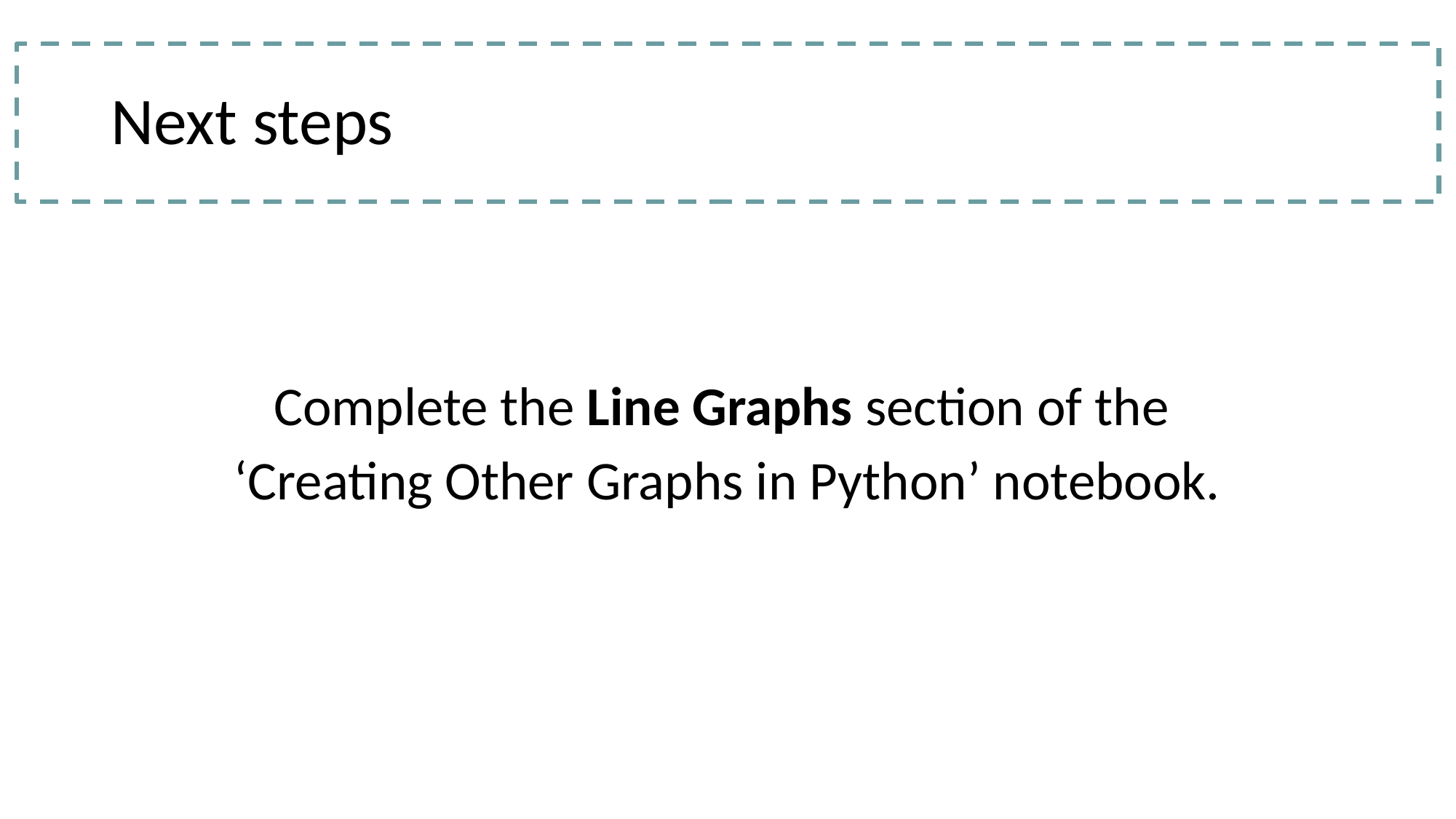

# Next steps

Complete the Line Graphs section of the
‘Creating Other Graphs in Python’ notebook.